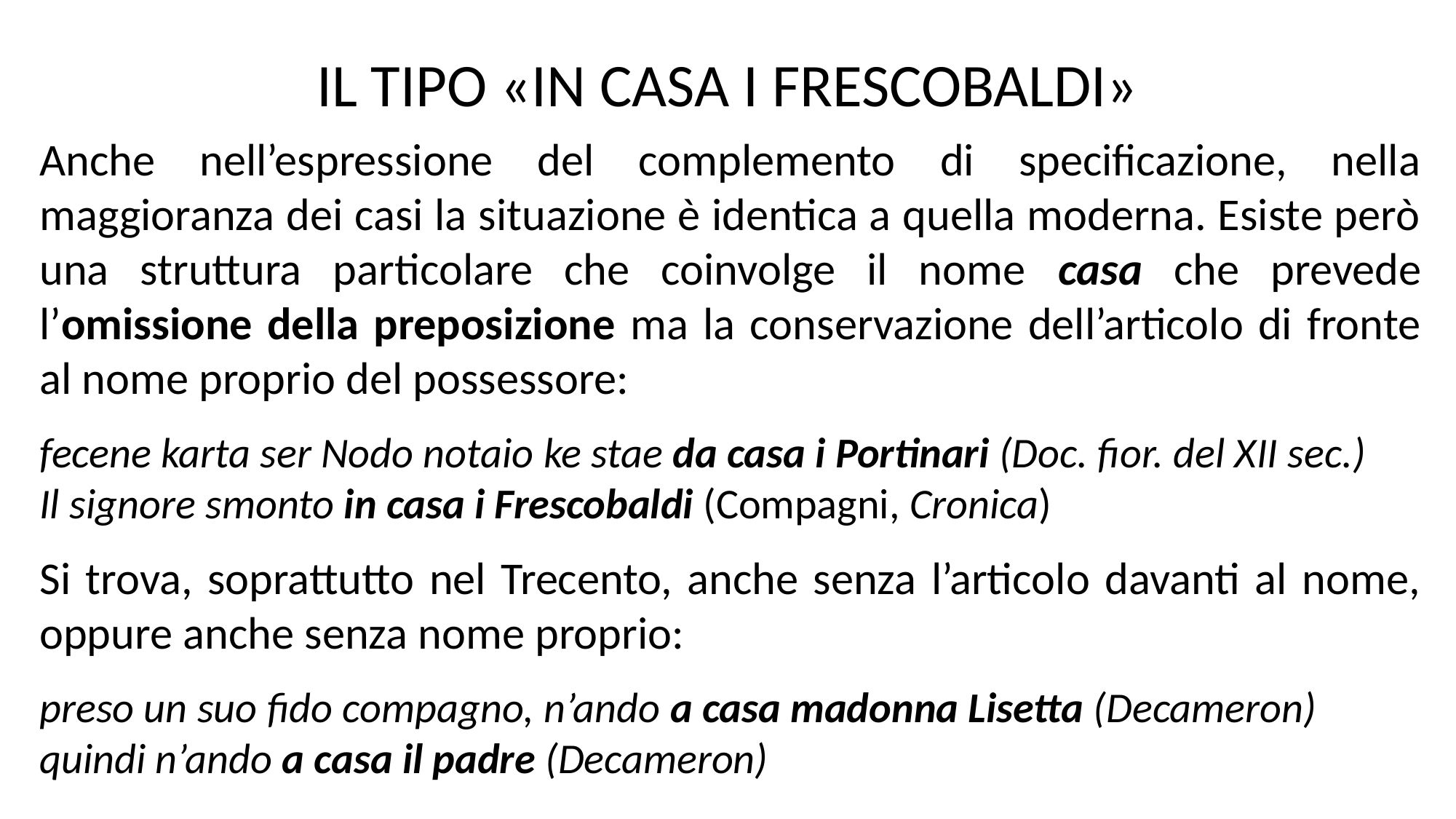

IL TIPO «IN CASA I FRESCOBALDI»
Anche nell’espressione del complemento di specificazione, nella maggioranza dei casi la situazione è identica a quella moderna. Esiste però una struttura particolare che coinvolge il nome casa che prevede l’omissione della preposizione ma la conservazione dell’articolo di fronte al nome proprio del possessore:

fecene karta ser Nodo notaio ke stae da casa i Portinari (Doc. fior. del XII sec.)
Il signore smonto in casa i Frescobaldi (Compagni, Cronica)

Si trova, soprattutto nel Trecento, anche senza l’articolo davanti al nome, oppure anche senza nome proprio:

preso un suo fido compagno, n’ando a casa madonna Lisetta (Decameron)
quindi n’ando a casa il padre (Decameron)